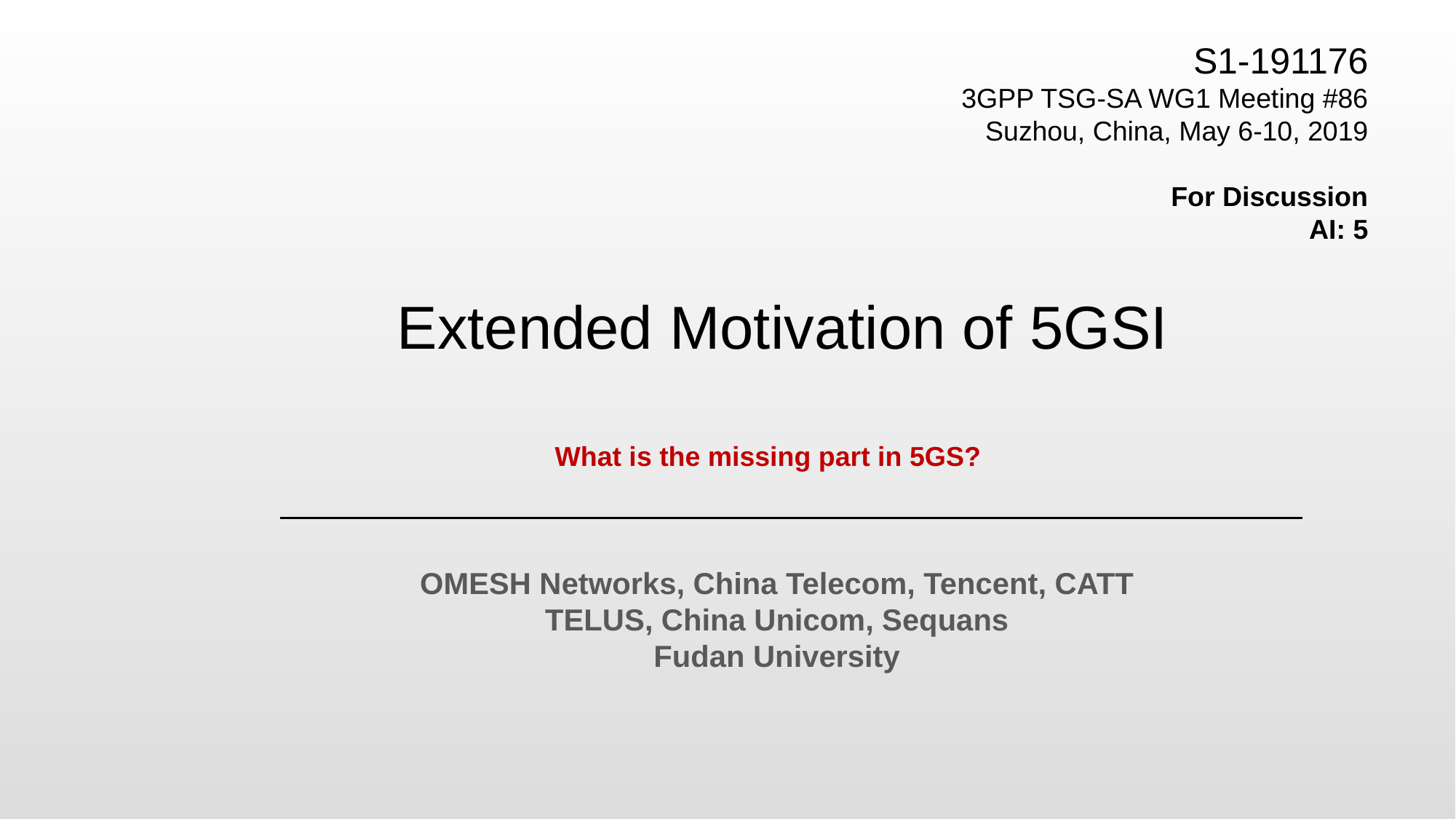

S1-191176
3GPP TSG-SA WG1 Meeting #86
Suzhou, China, May 6-10, 2019

For Discussion
AI: 5
Extended Motivation of 5GSI

What is the missing part in 5GS?
OMESH Networks, China Telecom, Tencent, CATT
TELUS, China Unicom, Sequans
Fudan University